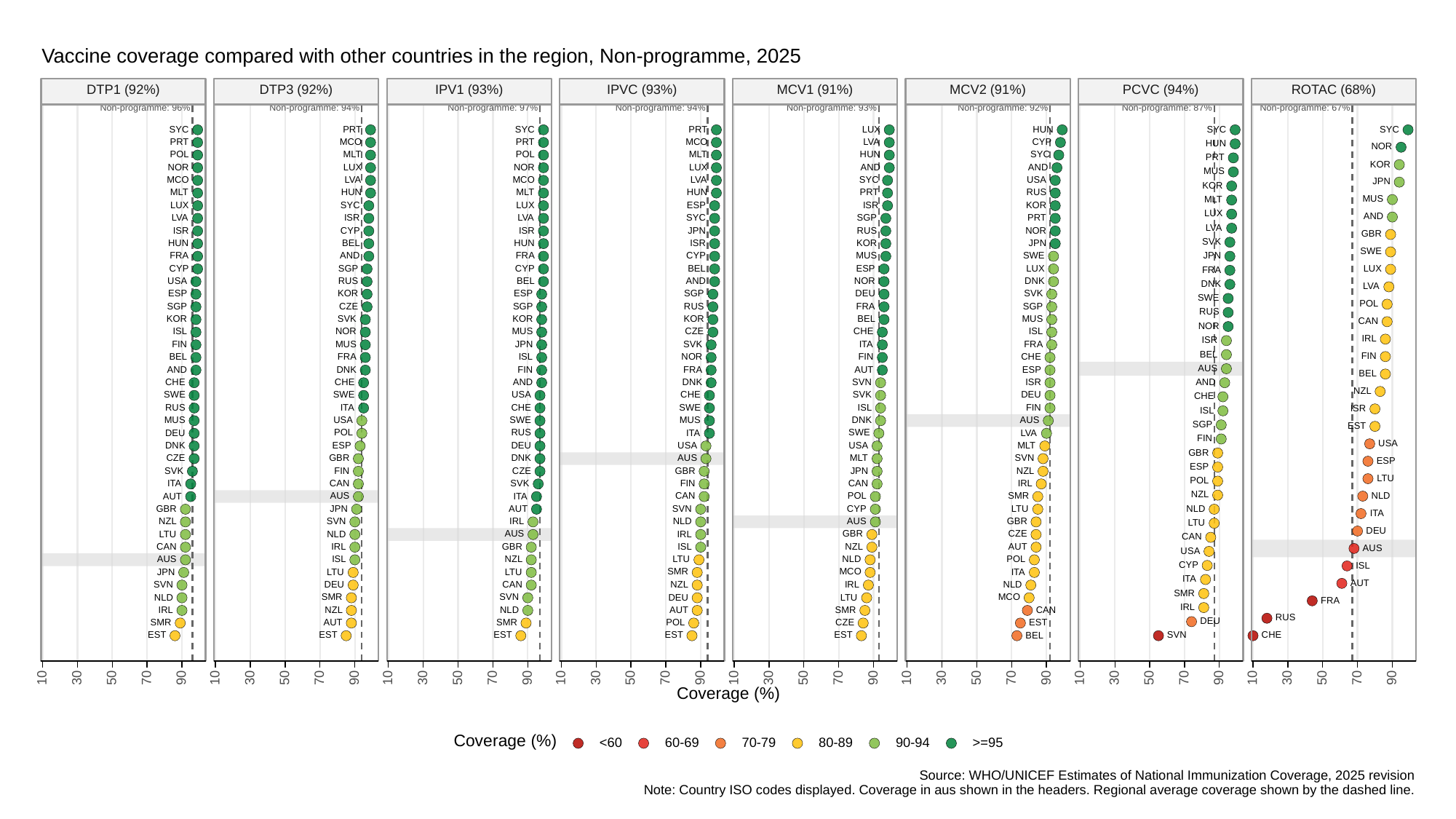

Vaccine coverage compared with other countries in the region, Non-programme, 2025

ROTAC (68%)
DTP1 (92%)
DTP3 (92%)
IPV1 (93%)
IPVC (93%)
MCV1 (91%)
MCV2 (91%)
PCVC (94%)
Non-programme: 96%
Non-programme: 94%
Non-programme: 97%
Non-programme: 94%
Non-programme: 93%
Non-programme: 92%
Non-programme: 87%
Non-programme: 67%

SYC
SYC
SYC
SYC
LUX
HUN
PRT
PRT

MCO
MCO
CYP
PRT
PRT
LVA
HUN

NOR

POL
POL
SYC
HUN
MLT
MLT

PRT

KOR

NOR
NOR
LUX
LUX
AND
AND

MUS

MCO
MCO
SYC
USA

LVA
LVA
JPN

KOR

RUS
HUN
HUN
MLT
MLT
PRT

MUS
MLT

KOR
SYC
ESP
ISR
LUX
LUX

LUX

AND
ISR
SYC
SGP
LVA
LVA
PRT

LVA

NOR
ISR
CYP
ISR
RUS
JPN

GBR

SVK
KOR
ISR
HUN
HUN
JPN
BEL

SWE

CYP
MUS
SWE
JPN
FRA
AND
FRA

CYP
SGP
CYP
ESP
LUX
BEL
LUX
FRA

NOR
USA
RUS
BEL
AND
DNK

DNK

LVA

KOR
ESP
ESP
SGP
SVK
DEU

SWE

POL

SGP
CZE
SGP
RUS
SGP
FRA

RUS

KOR
KOR
KOR
SVK
MUS
BEL

CAN

NOR

NOR
ISL
MUS
CZE
CHE
ISL

IRL
ISR

MUS
SVK
JPN
FIN
ITA
FRA

BEL

FIN
NOR
ISL
CHE
BEL
FRA
FIN

AUS
ESP
AUT
AND
DNK
FIN
FRA

BEL

CHE
CHE
SVN
ISR
AND
DNK
AND

NZL

SWE
SWE
USA
CHE
SVK
DEU
CHE

RUS
CHE
SWE
ISL
ITA
FIN
ISR

ISL

MUS
USA
SWE
MUS
AUS
DNK

SGP
EST

POL
RUS
SWE
DEU
ITA
LVA

FIN

USA

ESP
USA
USA
DEU
DNK
MLT

GBR

CZE
GBR
AUS
SVN
DNK
MLT

ESP

ESP

SVK
CZE
GBR
JPN
FIN
NZL

LTU

POL

CAN
SVK
CAN
ITA
FIN
IRL

NZL
NLD
POL
AUS
CAN
SMR
AUT
ITA

GBR
SVN
CYP
JPN
AUT
LTU
NLD

ITA

SVN
AUS
GBR
NZL
IRL
NLD
LTU

DEU

AUS
GBR
CZE
LTU
NLD
IRL

CAN

CAN
GBR
ISL
AUT
IRL
NZL
AUS

USA

POL
AUS
ISL
LTU
NZL
NLD

CYP
ISL

MCO
SMR
JPN
LTU
LTU
ITA

ITA

AUT

SVN
CAN
DEU
NZL
IRL
NLD

SMR

MCO
SMR
SVN
DEU
LTU
NLD

FRA

IRL

SMR
CAN
AUT
IRL
NZL
NLD

RUS

DEU
POL
SMR
SMR
CZE
EST
AUT

EST
EST
EST
EST
EST
SVN
CHE
BEL

30
30
30
30
30
30
30
30
10
50
70
90
10
50
70
90
10
50
70
90
10
50
70
90
10
50
70
90
10
50
70
90
10
50
70
90
10
50
70
90
Coverage (%)
Coverage (%)

<60
60-69
70-79
80-89
90-94
>=95
Source: WHO/UNICEF Estimates of National Immunization Coverage, 2025 revision
Note: Country ISO codes displayed. Coverage in aus shown in the headers. Regional average coverage shown by the dashed line.